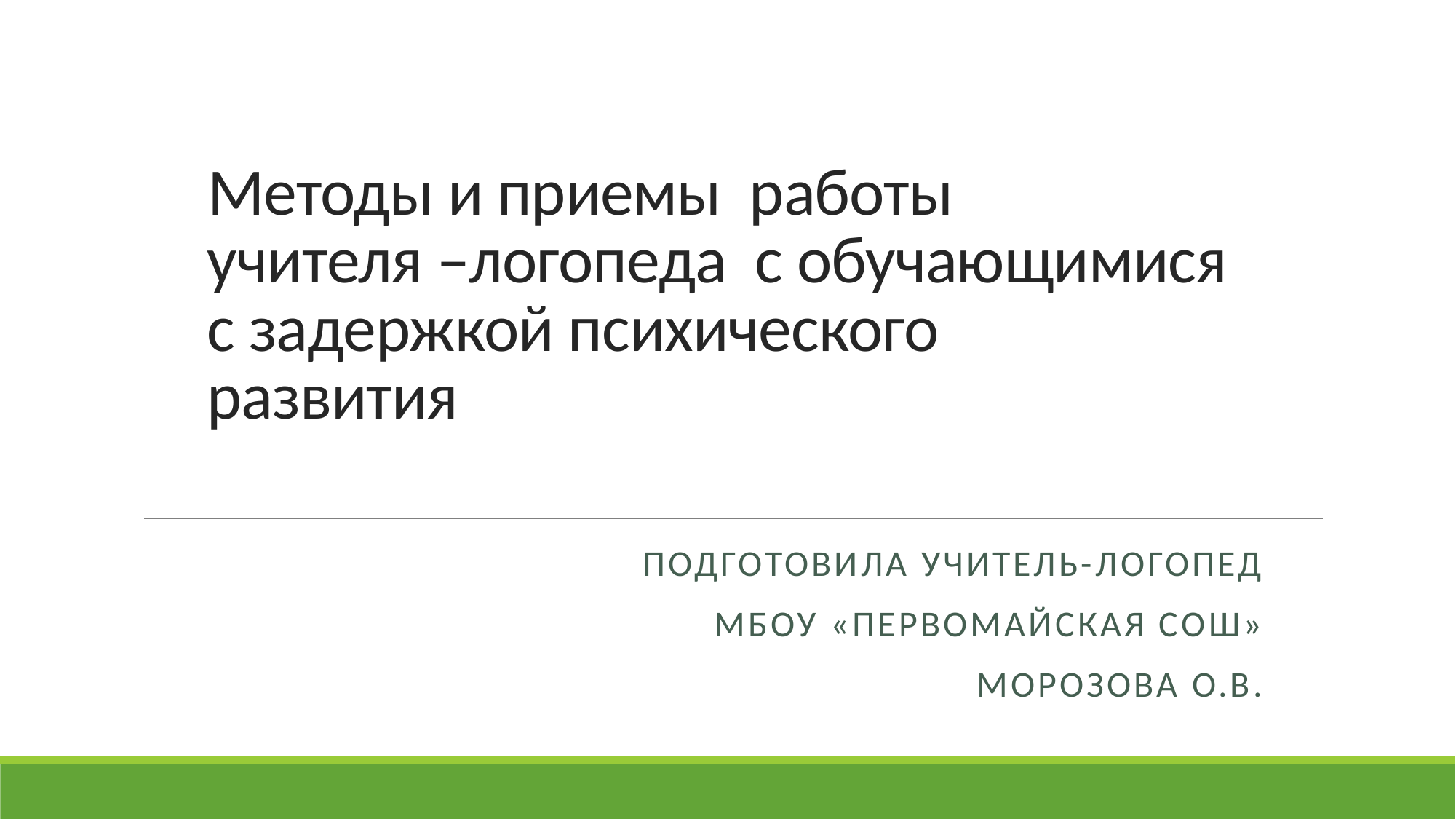

# Методы и приемы  работы учителя –логопеда  с обучающимися с задержкой психического развития
Подготовила учитель-логопед
МБОУ «Первомайская СОШ»
 Морозова О.В.